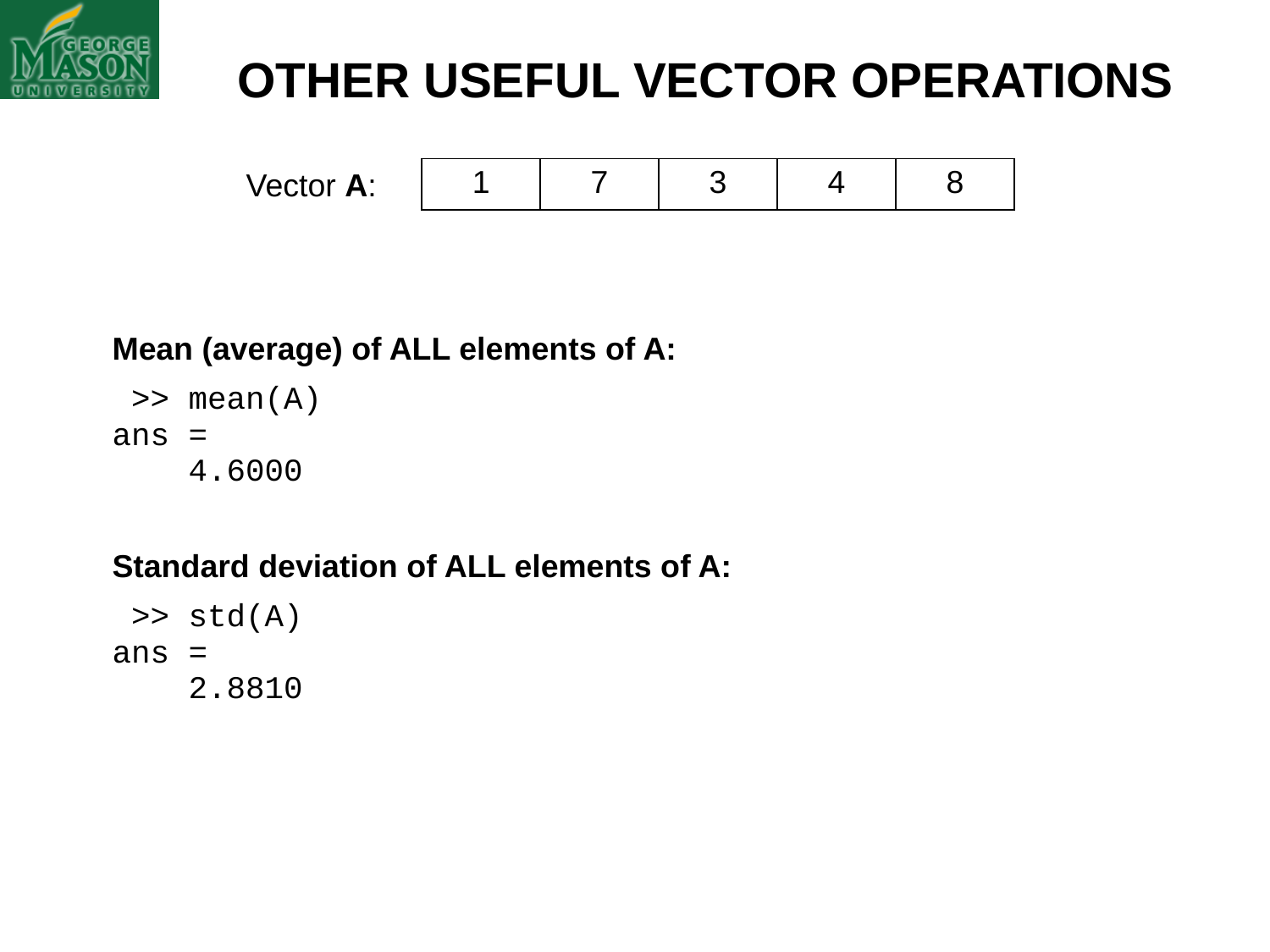

OTHER USEFUL VECTOR OPERATIONS
Vector A:
| 1 | 7 | 3 | 4 | 8 |
| --- | --- | --- | --- | --- |
| Mean (average) of ALL elements of A: >> mean(A) ans = 4.6000 |
| --- |
| Standard deviation of ALL elements of A: >> std(A) ans = 2.8810 |